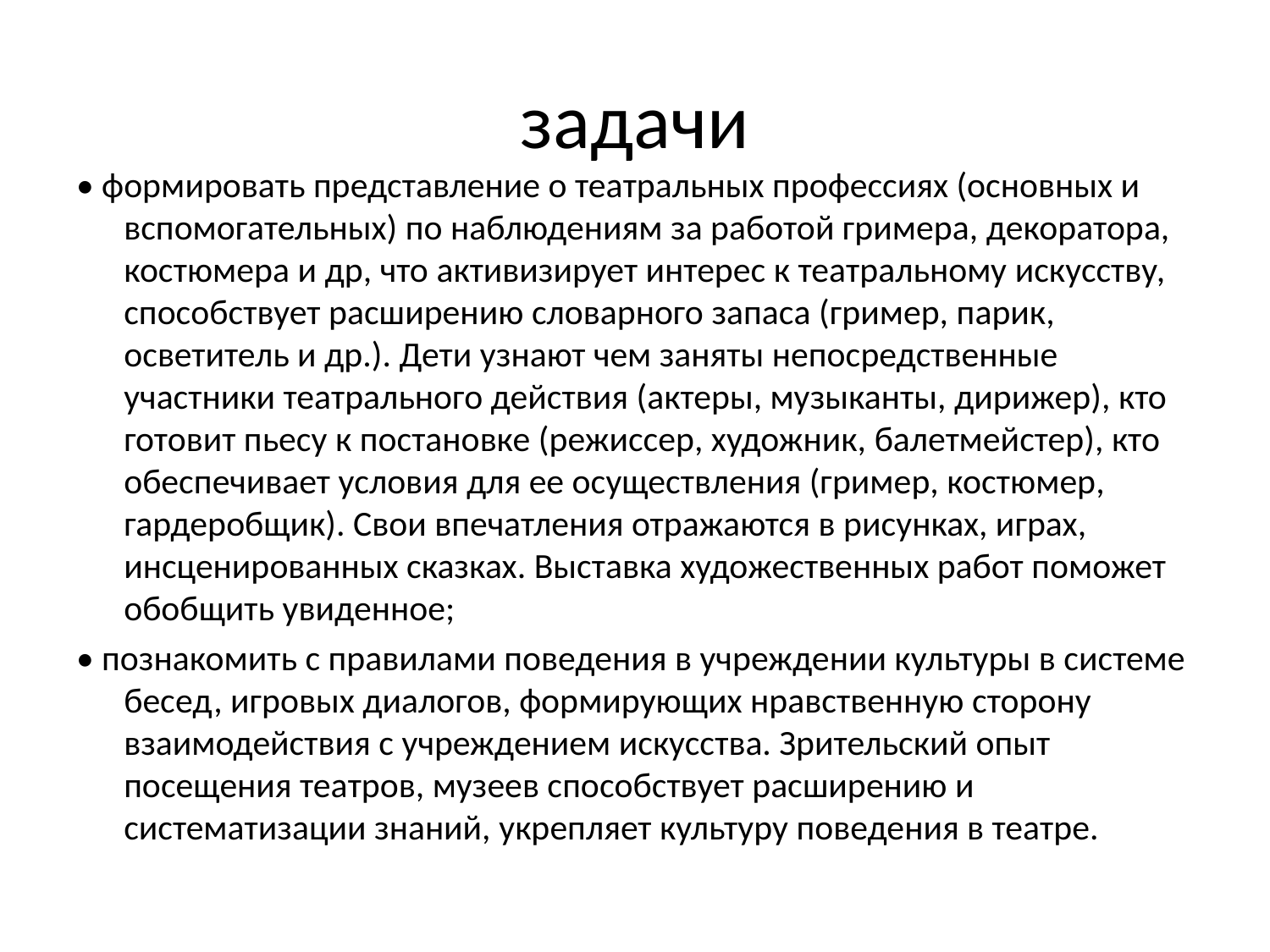

# задачи
• формировать представление о театральных профессиях (основных и вспомогательных) по наблюдениям за работой гримера, декоратора, костюмера и др, что активизирует интерес к театральному искусству, способствует расширению словарного запаса (гример, парик, осветитель и др.). Дети узнают чем заняты непосредственные участники театрального действия (актеры, музыканты, дирижер), кто готовит пьесу к постановке (режиссер, художник, балетмейстер), кто обеспечивает условия для ее осуществления (гример, костюмер, гардеробщик). Свои впечатления отражаются в рисунках, играх, инсценированных сказках. Выставка художественных работ поможет обобщить увиденное;
• познакомить с правилами поведения в учреждении культуры в системе бесед, игровых диалогов, формирующих нравственную сторону взаимодействия с учреждением искусства. Зрительский опыт посещения театров, музеев способствует расширению и систематизации знаний, укрепляет культуру поведения в театре.